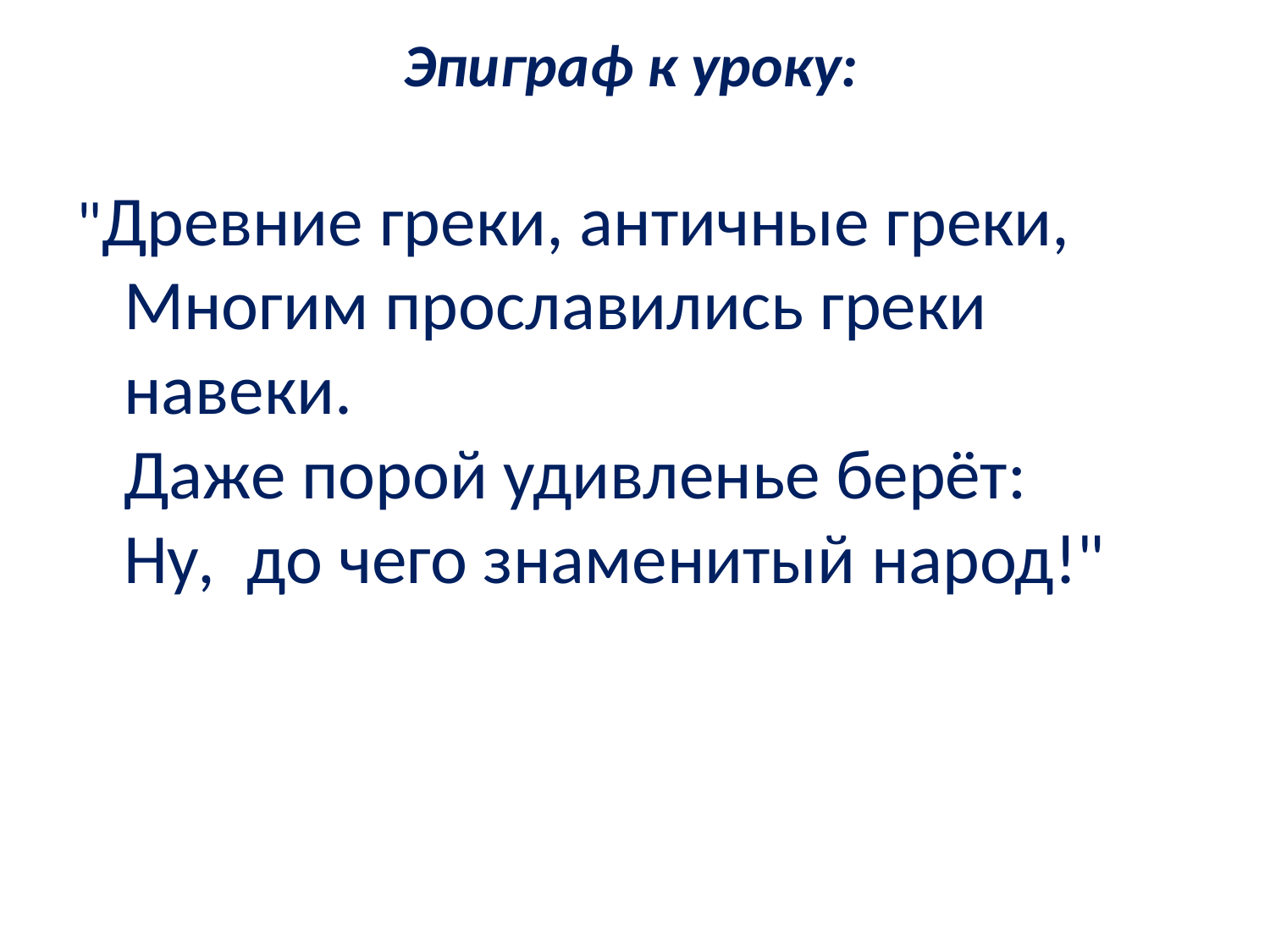

# Эпиграф к уроку:
"Древние греки, античные греки,
Многим прославились греки навеки.
Даже порой удивленье берёт:
Ну,  до чего знаменитый народ!"